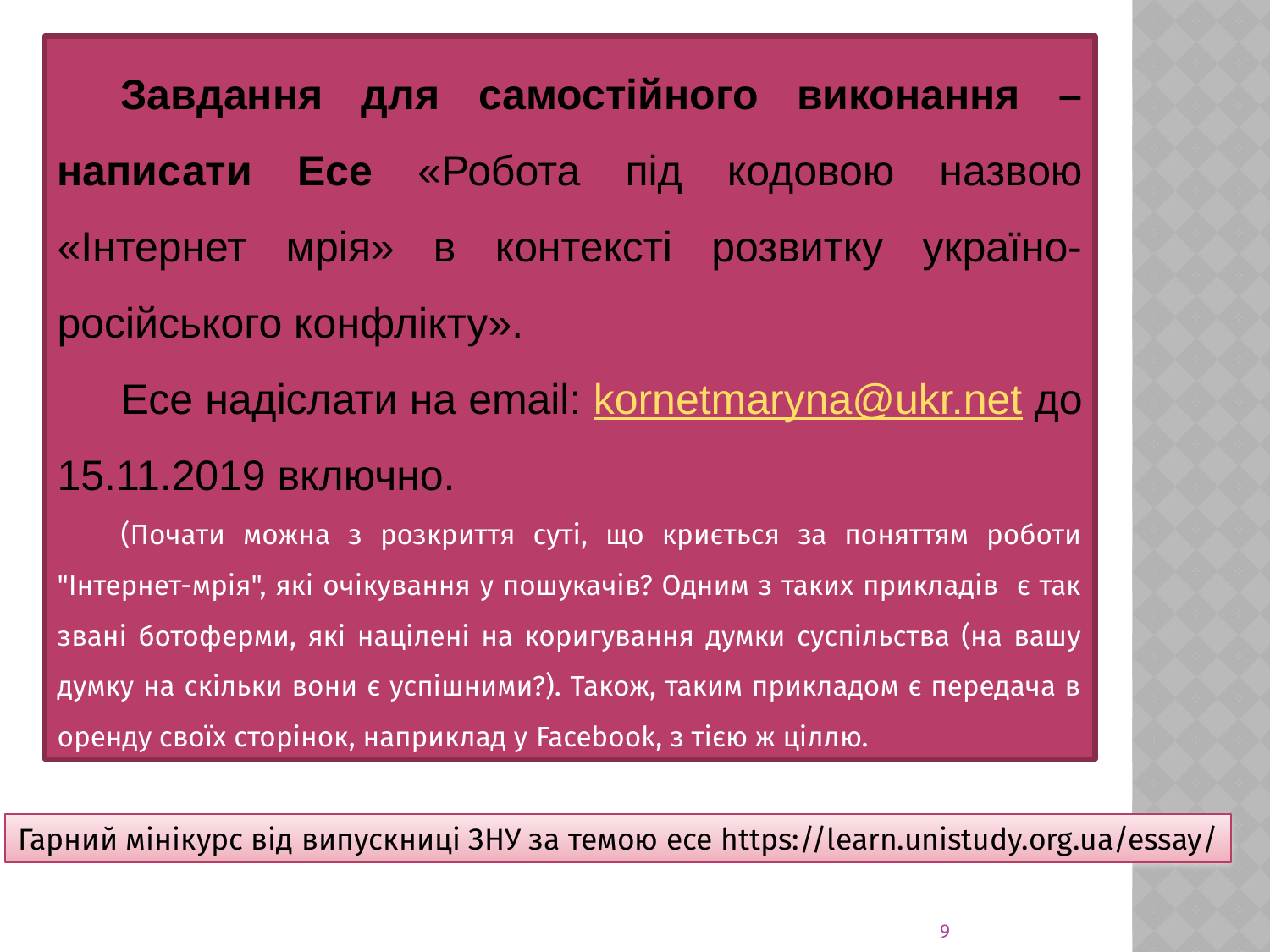

Завдання для самостійного виконання – написати Есе «Робота під кодовою назвою «Інтернет мрія» в контексті розвитку україно-російського конфлікту».
Есе надіслати на email: kornetmaryna@ukr.net до 15.11.2019 включно.
(Почати можна з розкриття суті, що криється за поняттям роботи "Інтернет-мрія", які очікування у пошукачів? Одним з таких прикладів  є так звані ботоферми, які націлені на коригування думки суспільства (на вашу думку на скільки вони є успішними?). Також, таким прикладом є передача в оренду своїх сторінок, наприклад у Facebook, з тією ж ціллю.
Гарний мінікурс від випускниці ЗНУ за темою есе https://learn.unistudy.org.ua/essay/
9